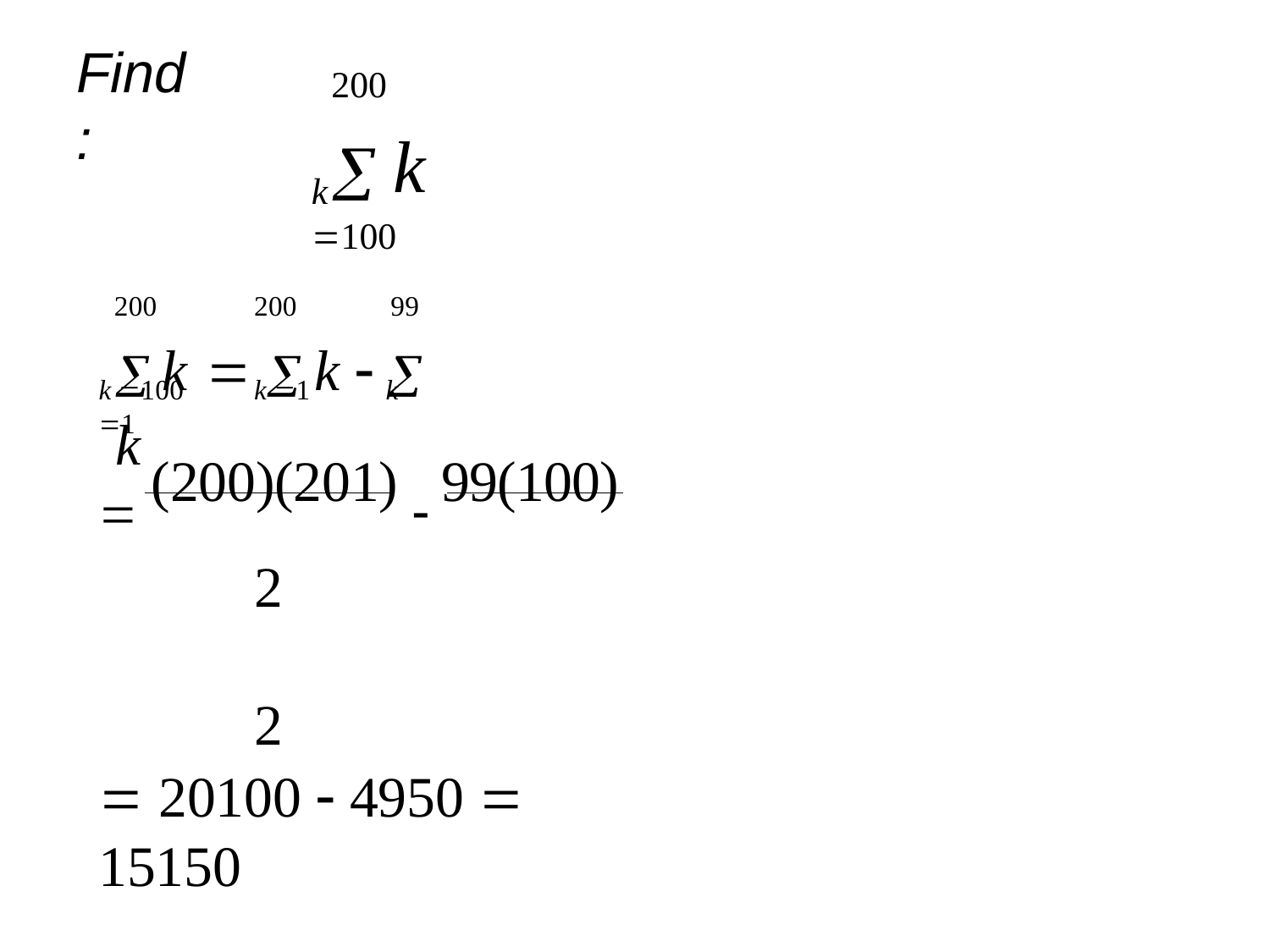

Find:
200
# ∑ k
k =100
200	200
99
∑ k = ∑ k − ∑ k
k =100	k =1	k =1
= (200)(201) − 99(100)
2	2
= 20100 − 4950 = 15150